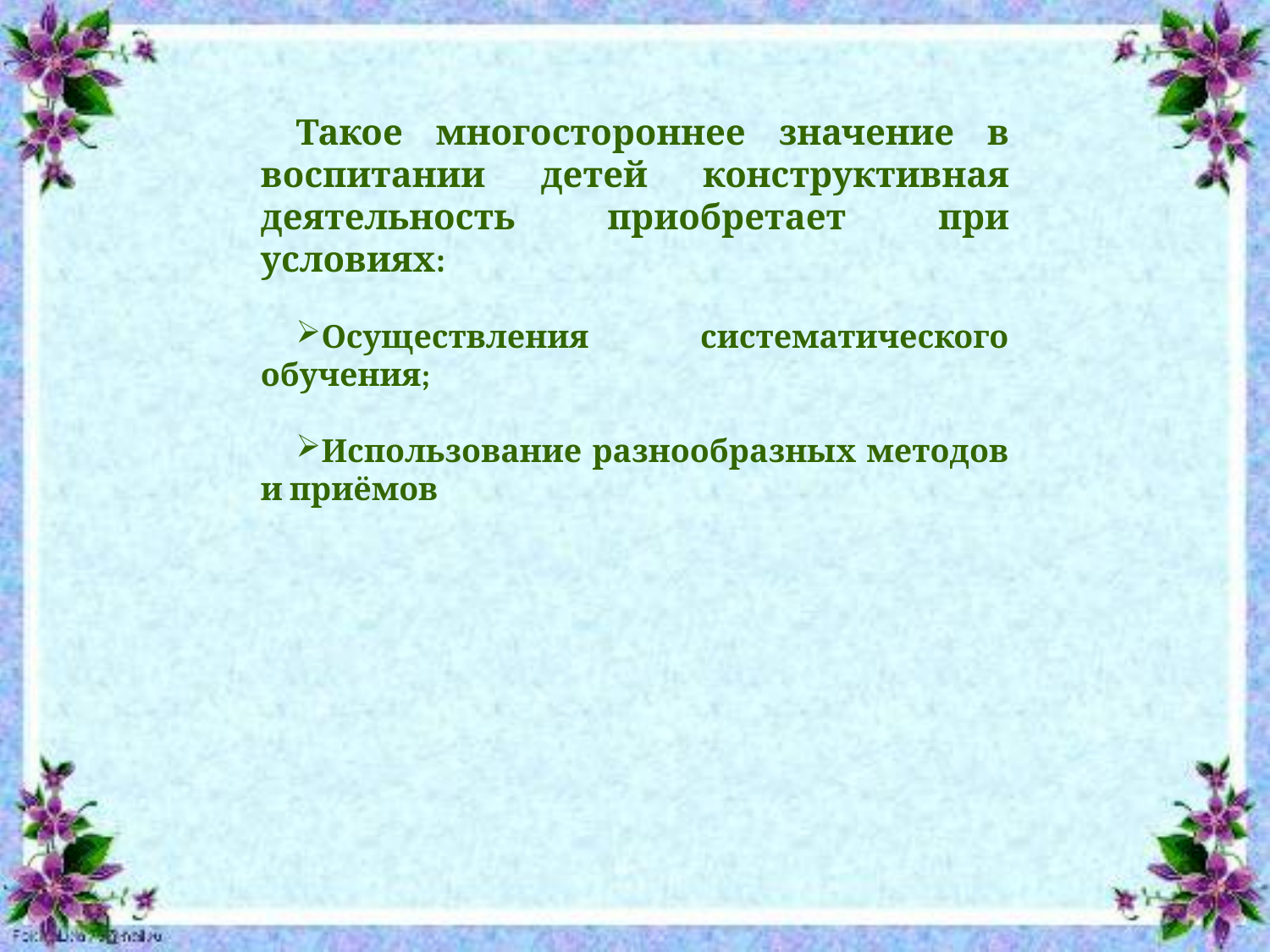

Такое многостороннее значение в воспитании детей конструктивная деятельность приобретает при условиях:

Осуществления систематического обучения;

Использование разнообразных методов и приёмов